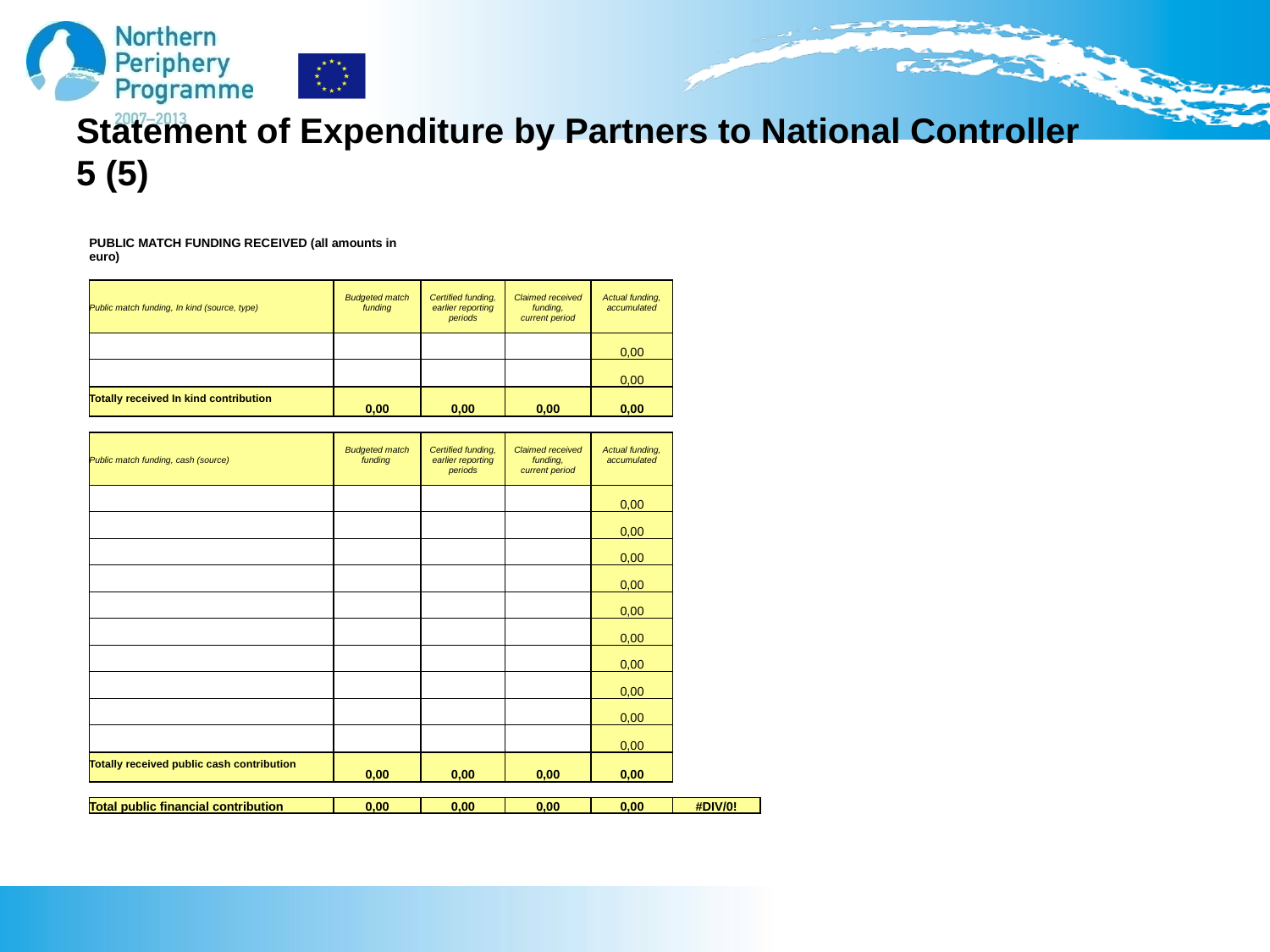

# Statement of Expenditure by Partners to National Controller  5 (5)
| PUBLIC MATCH FUNDING RECEIVED (all amounts in euro) |  |  |  |  |  |
| --- | --- | --- | --- | --- | --- |
|  |  |  |  |  |  |
| Public match funding, In kind (source, type) | Budgeted match funding | Certified funding, earlier reporting periods | Claimed received funding, current period | Actual funding, accumulated |  |
|  |  |  |  | 0,00 |  |
|  |  |  |  | 0,00 |  |
| Totally received In kind contribution | 0,00 | 0,00 | 0,00 | 0,00 |  |
|  |  |  |  |  |  |
| Public match funding, cash (source) | Budgeted match funding | Certified funding, earlier reporting periods | Claimed received funding, current period | Actual funding, accumulated |  |
|  |  |  |  | 0,00 |  |
|  |  |  |  | 0,00 |  |
|  |  |  |  | 0,00 |  |
|  |  |  |  | 0,00 |  |
|  |  |  |  | 0,00 |  |
|  |  |  |  | 0,00 |  |
|  |  |  |  | 0,00 |  |
|  |  |  |  | 0,00 |  |
|  |  |  |  | 0,00 |  |
|  |  |  |  | 0,00 |  |
| Totally received public cash contribution | 0,00 | 0,00 | 0,00 | 0,00 |  |
|  |  |  |  |  |  |
| Total public financial contribution | 0,00 | 0,00 | 0,00 | 0,00 | #DIV/0! |